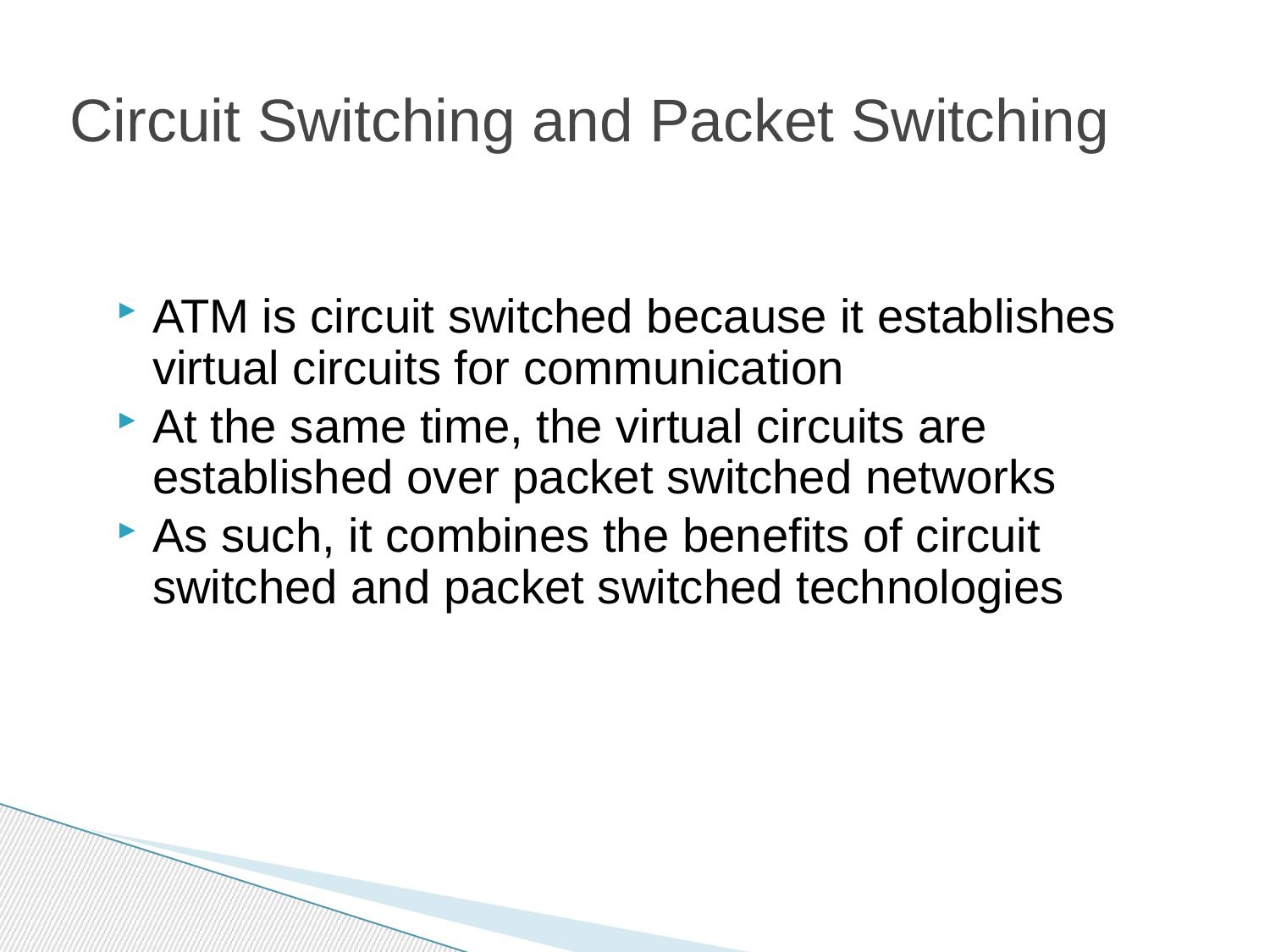

# Circuit Switching and Packet Switching
ATM is circuit switched because it establishes virtual circuits for communication
At the same time, the virtual circuits are established over packet switched networks
As such, it combines the benefits of circuit switched and packet switched technologies